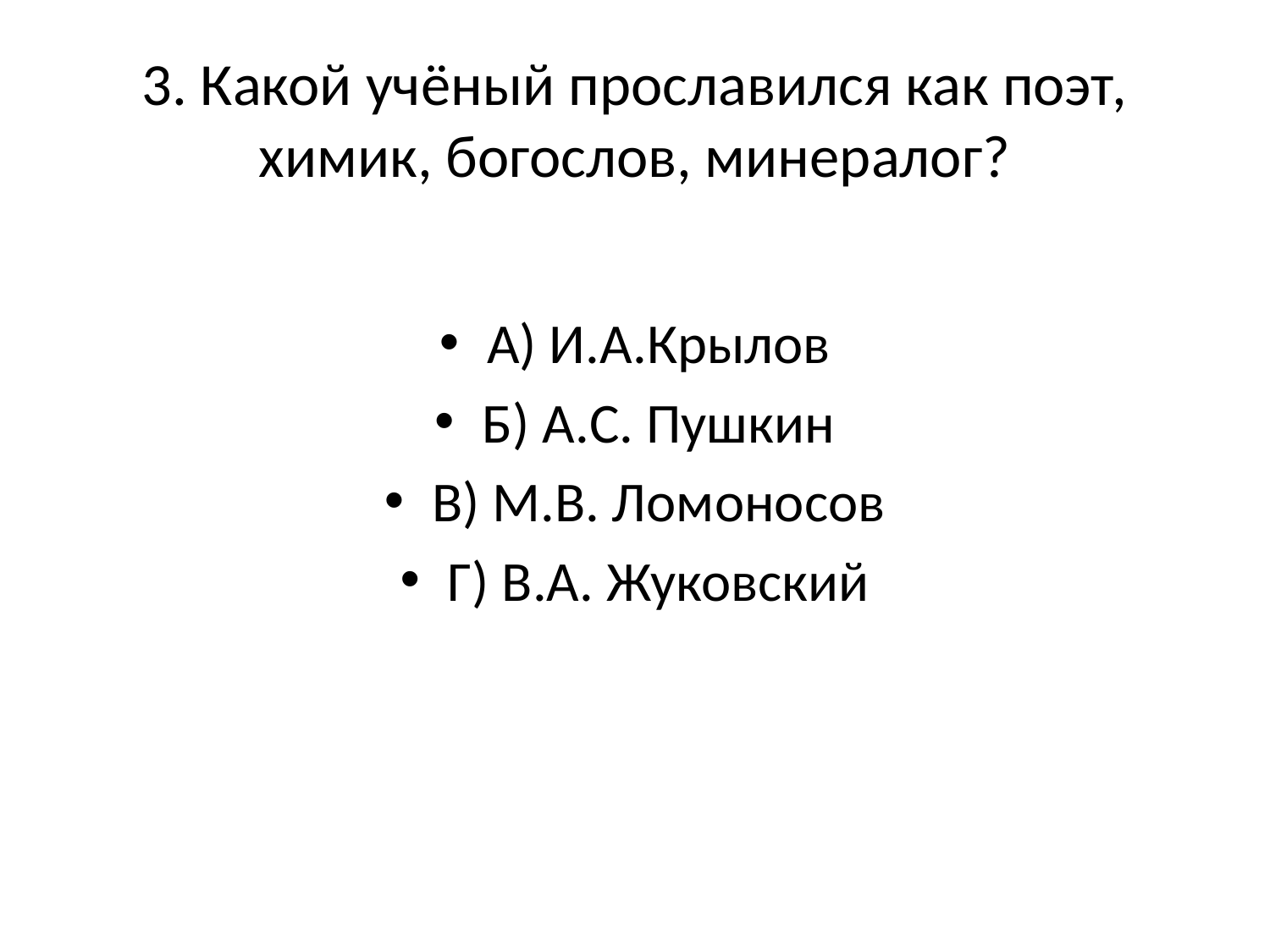

# 3. Какой учёный прославился как поэт, химик, богослов, минералог?

А) И.А.Крылов
Б) А.С. Пушкин
В) М.В. Ломоносов
Г) В.А. Жуковский